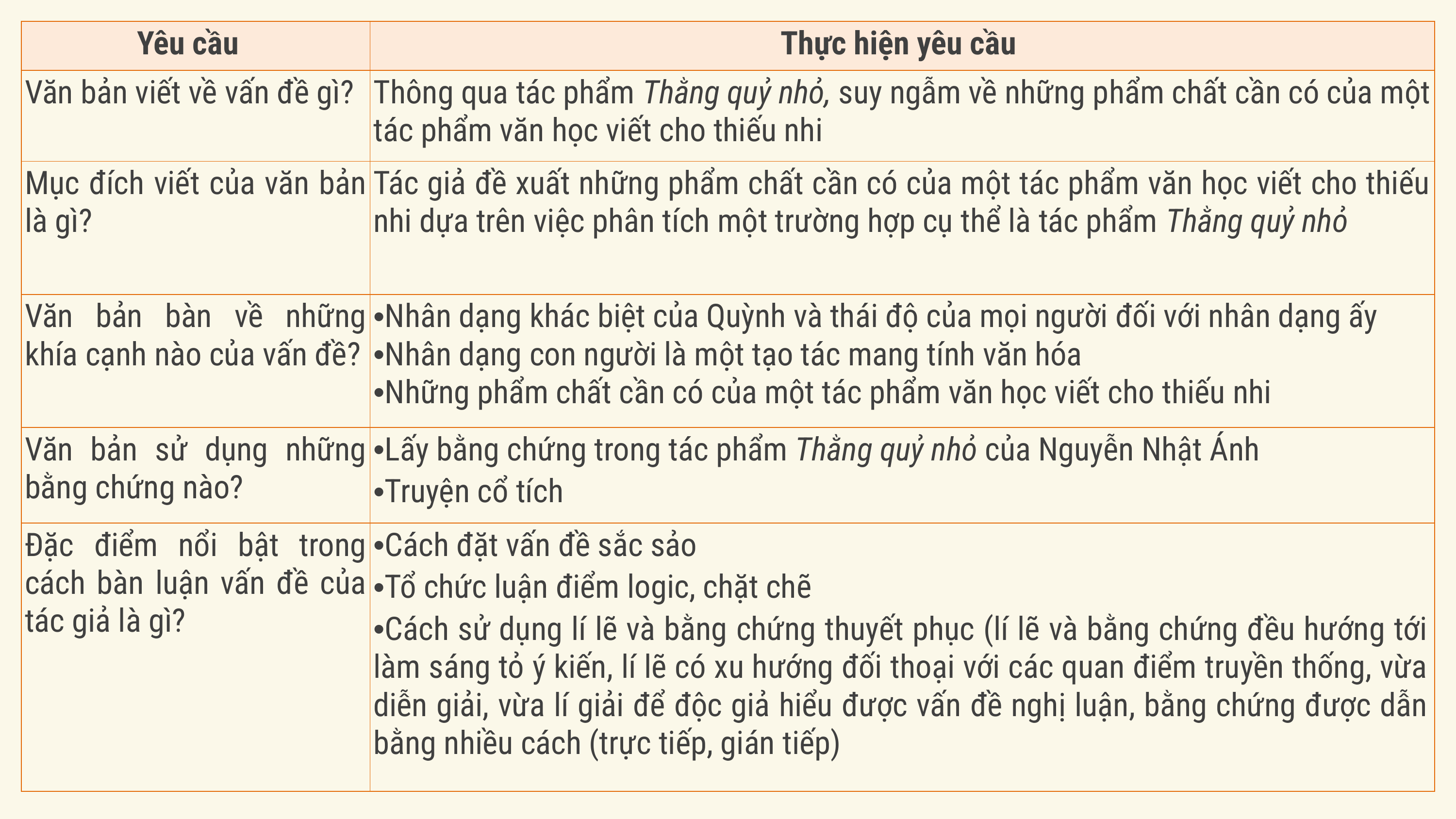

| Yêu cầu | Thực hiện yêu cầu |
| --- | --- |
| Văn bản viết về vấn đề gì? | Thông qua tác phẩm Thằng quỷ nhỏ, suy ngẫm về những phẩm chất cần có của một tác phẩm văn học viết cho thiếu nhi |
| Mục đích viết của văn bản là gì? | Tác giả đề xuất những phẩm chất cần có của một tác phẩm văn học viết cho thiếu nhi dựa trên việc phân tích một trường hợp cụ thể là tác phẩm Thằng quỷ nhỏ |
| Văn bản bàn về những khía cạnh nào của vấn đề? | Nhân dạng khác biệt của Quỳnh và thái độ của mọi người đối với nhân dạng ấy Nhân dạng con người là một tạo tác mang tính văn hóa Những phẩm chất cần có của một tác phẩm văn học viết cho thiếu nhi |
| Văn bản sử dụng những bằng chứng nào? | Lấy bằng chứng trong tác phẩm Thằng quỷ nhỏ của Nguyễn Nhật Ánh Truyện cổ tích |
| Đặc điểm nổi bật trong cách bàn luận vấn đề của tác giả là gì? | Cách đặt vấn đề sắc sảo Tổ chức luận điểm logic, chặt chẽ Cách sử dụng lí lẽ và bằng chứng thuyết phục (lí lẽ và bằng chứng đều hướng tới làm sáng tỏ ý kiến, lí lẽ có xu hướng đối thoại với các quan điểm truyền thống, vừa diễn giải, vừa lí giải để độc giả hiểu được vấn đề nghị luận, bằng chứng được dẫn bằng nhiều cách (trực tiếp, gián tiếp) |